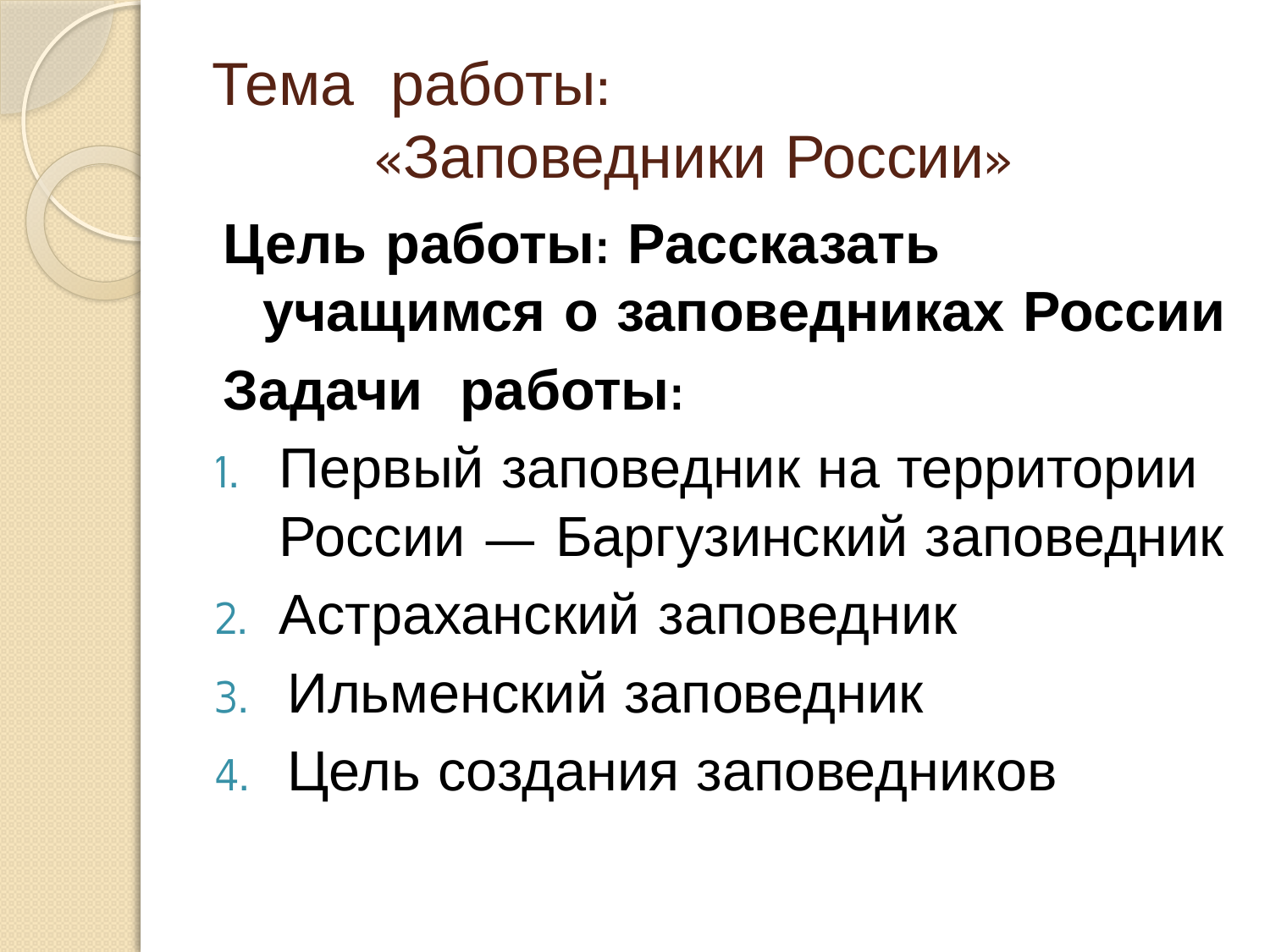

# Тема  работы: «Заповедники России»
Цель работы: Рассказать учащимся о заповедниках России
Задачи  работы:
Первый заповедник на территории России — Баргузинский заповедник
Астраханский заповедник
Ильменский заповедник
Цель создания заповедников